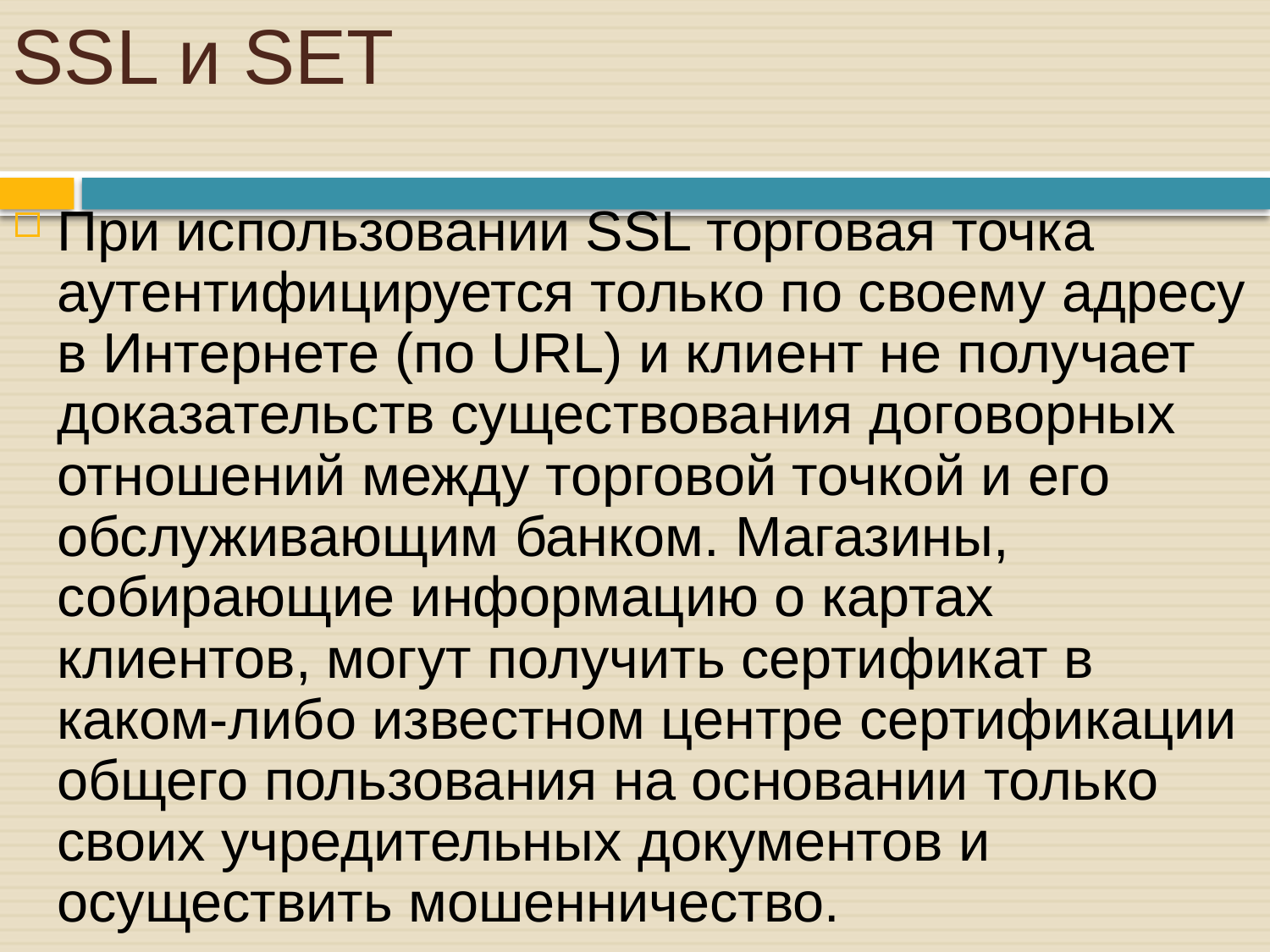

# SSL и SET
При использовании SSL торговая точка аутентифицируется только по своему адресу в Интернете (по URL) и клиент не получает доказательств существования договорных отношений между торговой точкой и его обслуживающим банком. Магазины, собирающие информацию о картах клиентов, могут получить сертификат в каком-либо известном центре сертификации общего пользования на основании только своих учредительных документов и осуществить мошенничество.